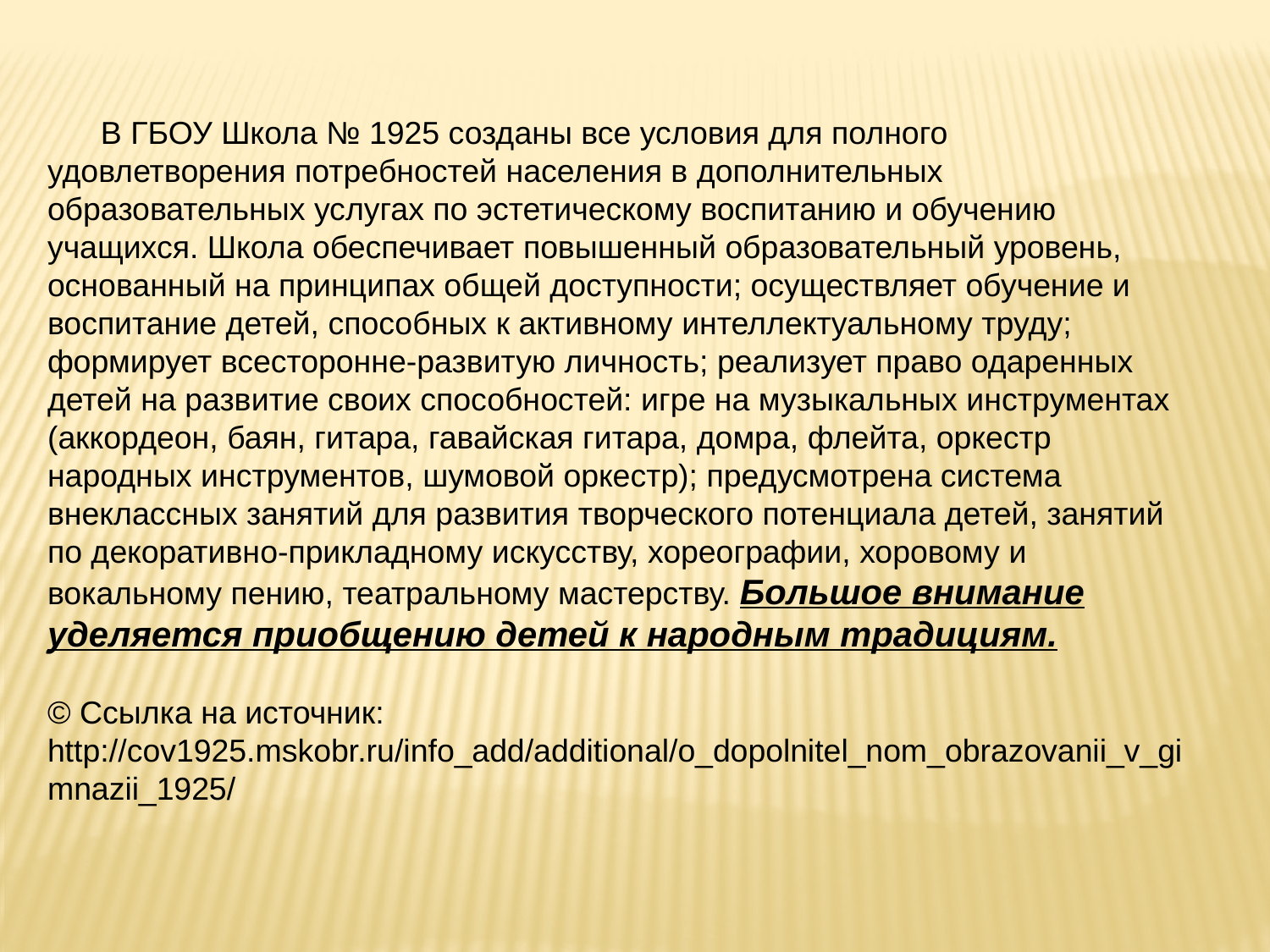

В ГБОУ Школа № 1925 созданы все условия для полного удовлетворения потребностей населения в дополнительных образовательных услугах по эстетическому воспитанию и обучению учащихся. Школа обеспечивает повышенный образовательный уровень, основанный на принципах общей доступности; осуществляет обучение и воспитание детей, способных к активному интеллектуальному труду; формирует всесторонне-развитую личность; реализует право одаренных детей на развитие своих способностей: игре на музыкальных инструментах (аккордеон, баян, гитара, гавайская гитара, домра, флейта, оркестр народных инструментов, шумовой оркестр); предусмотрена система внеклассных занятий для развития творческого потенциала детей, занятий по декоративно-прикладному искусству, хореографии, хоровому и вокальному пению, театральному мастерству. Большое внимание уделяется приобщению детей к народным традициям.

© Ссылка на источник: http://cov1925.mskobr.ru/info_add/additional/o_dopolnitel_nom_obrazovanii_v_gimnazii_1925/